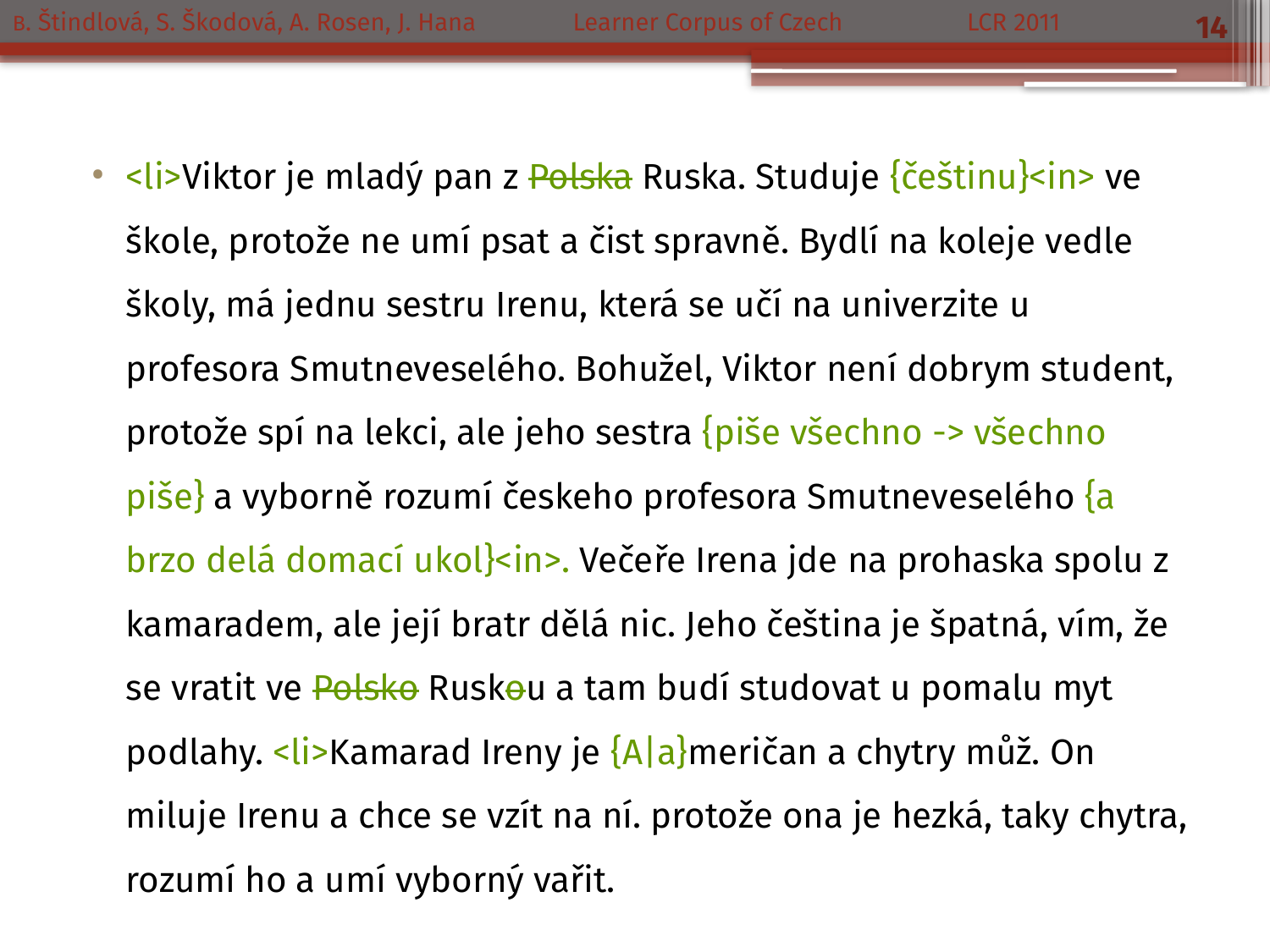

B. Štindlová, S. Škodová, A. Rosen, J. Hana	        Learner Corpus of Czech	          LCR 2011
14
<li>Viktor je mladý pan z Polska Ruska. Studuje {češtinu}<in> ve škole, protože ne umí psat a čist spravně. Bydlí na koleje vedle školy, má jednu sestru Irenu, která se učí na univerzite u profesora Smutneveselého. Bohužel, Viktor není dobrym student, protože spí na lekci, ale jeho sestra {piše všechno -> všechno piše} a vyborně rozumí českeho profesora Smutneveselého {a brzo delá domací ukol}<in>. Večeře Irena jde na prohaska spolu z kamaradem, ale její bratr dělá nic. Jeho čeština je špatná, vím, že se vratit ve Polsko Ruskou a tam budí studovat u pomalu myt podlahy. <li>Kamarad Ireny je {A|a}meričan a chytry můž. On miluje Irenu a chce se vzít na ní. protože ona je hezká, taky chytra, rozumí ho a umí vyborný vařit.